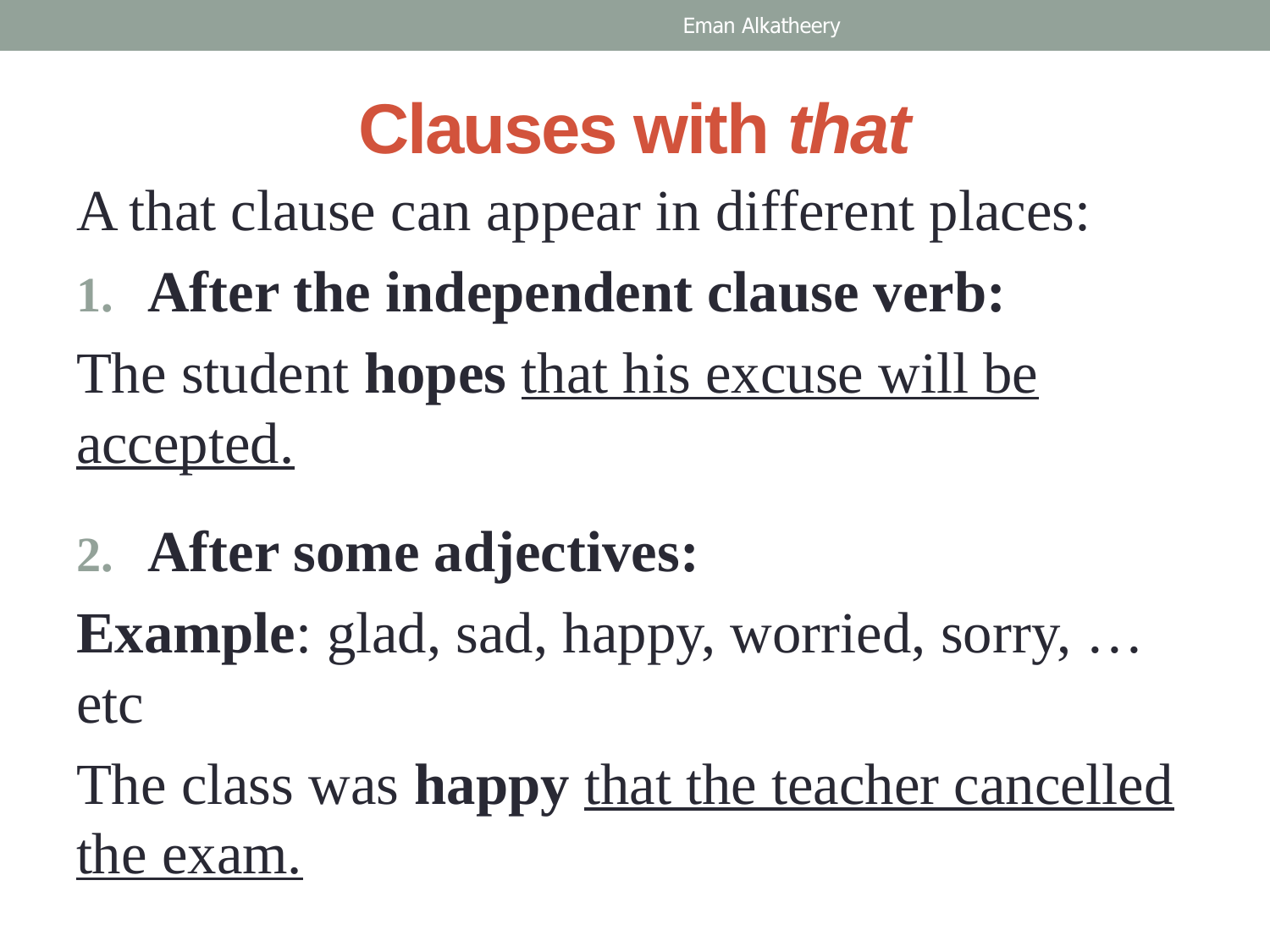

Eman Alkatheery
# Clauses with that
A that clause can appear in different places:
After the independent clause verb:
The student hopes that his excuse will be accepted.

After some adjectives:
Example: glad, sad, happy, worried, sorry, …etc
The class was happy that the teacher cancelled the exam.